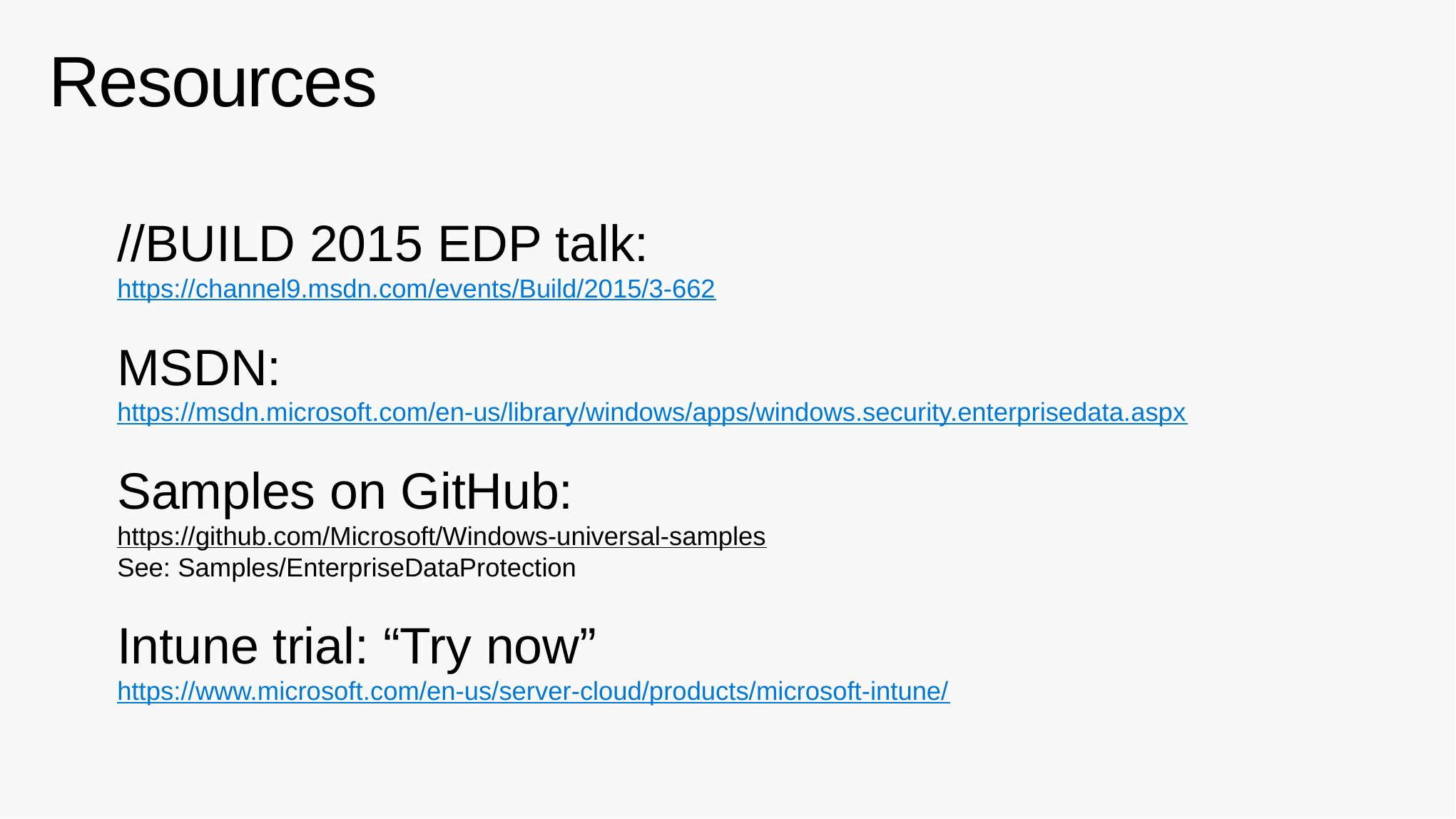

# Resources
//BUILD 2015 EDP talk:
https://channel9.msdn.com/events/Build/2015/3-662

MSDN:
https://msdn.microsoft.com/en-us/library/windows/apps/windows.security.enterprisedata.aspx

Samples on GitHub:
https://github.com/Microsoft/Windows-universal-samples
See: Samples/EnterpriseDataProtection

Intune trial: “Try now”
https://www.microsoft.com/en-us/server-cloud/products/microsoft-intune/